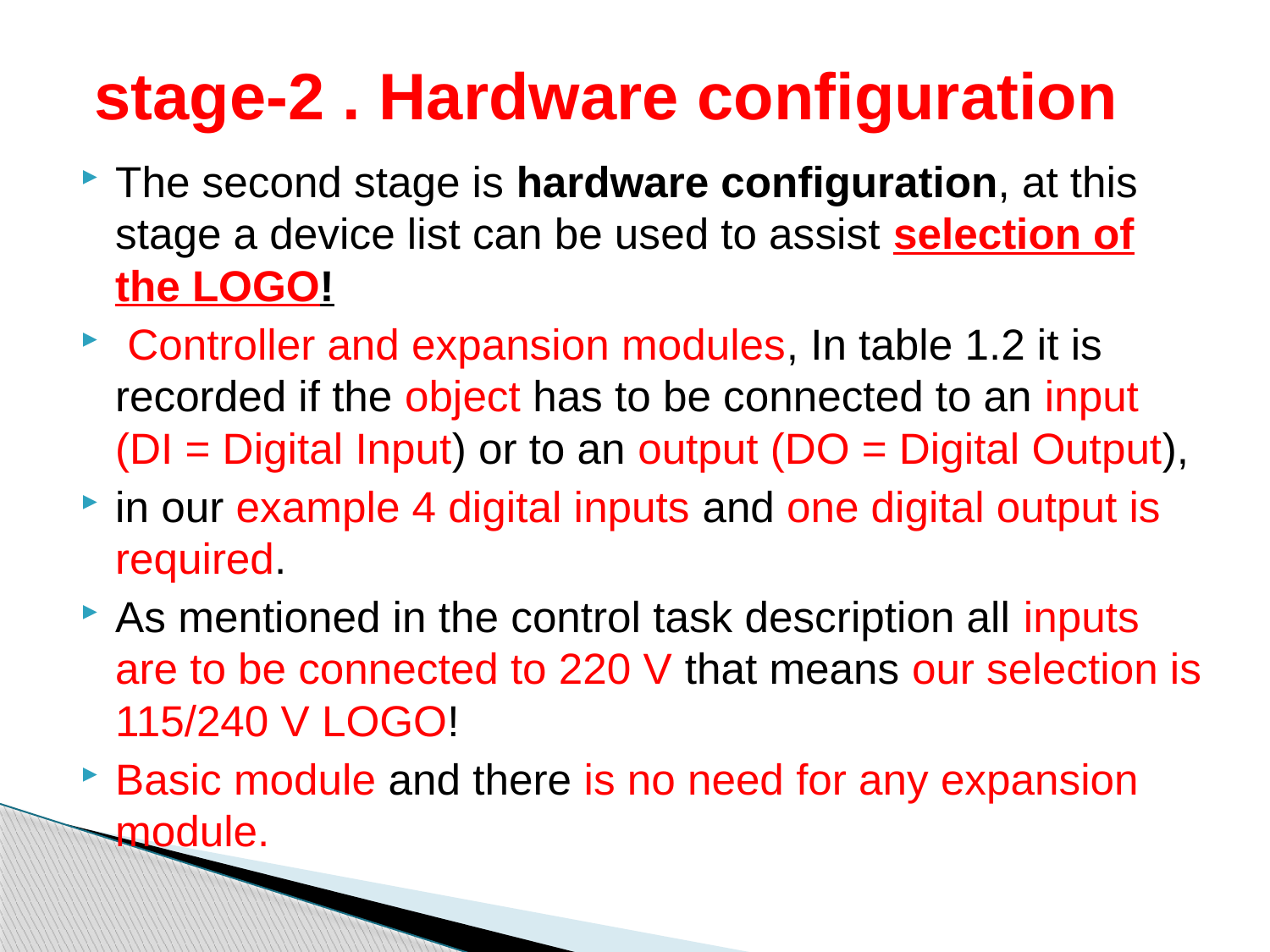

# stage-2 . Hardware configuration
The second stage is hardware configuration, at this stage a device list can be used to assist selection of the LOGO!
 Controller and expansion modules, In table 1.2 it is recorded if the object has to be connected to an input (DI = Digital Input) or to an output (DO = Digital Output),
in our example 4 digital inputs and one digital output is required.
As mentioned in the control task description all inputs are to be connected to 220 V that means our selection is 115/240 V LOGO!
Basic module and there is no need for any expansion module.